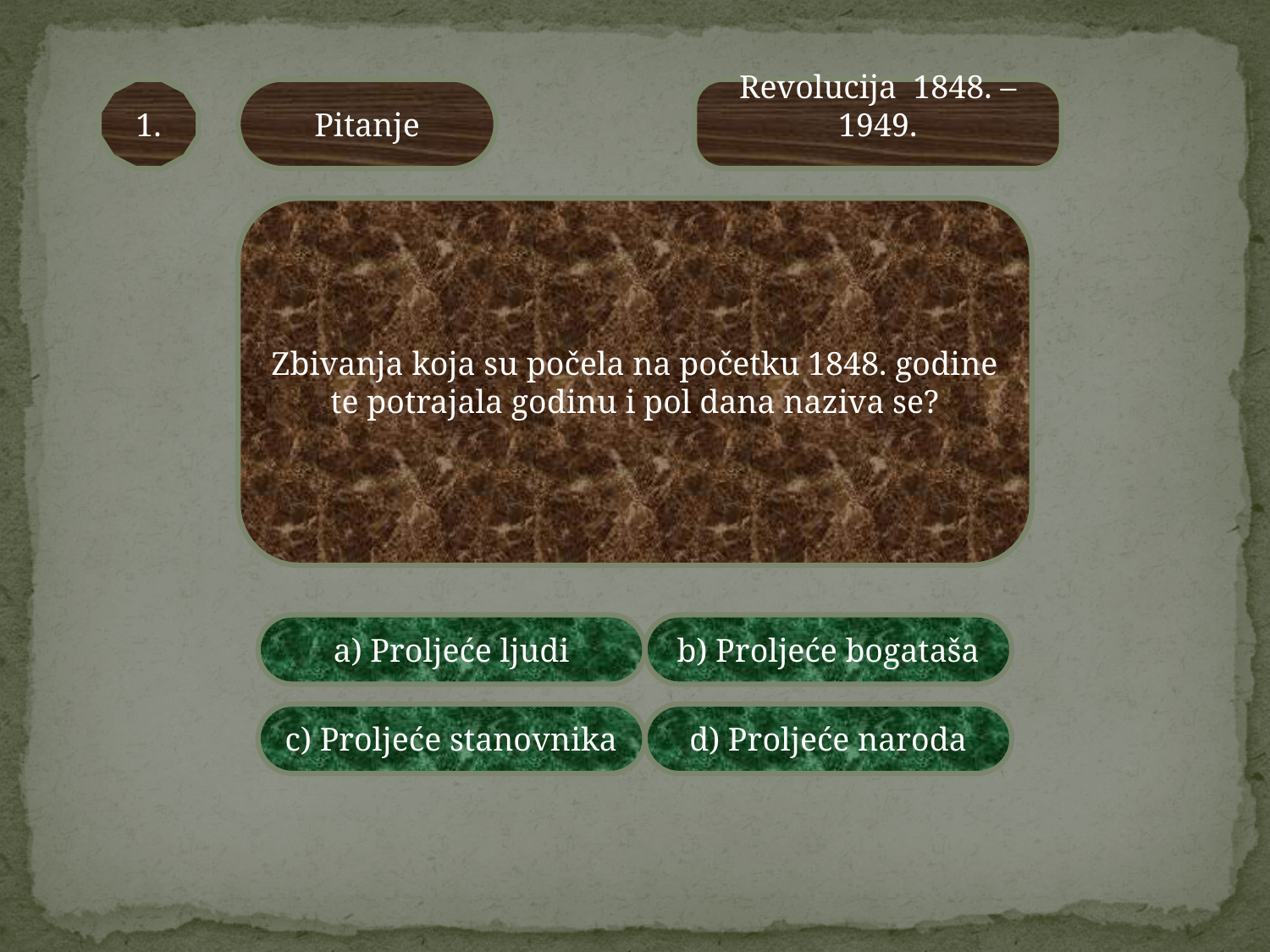

1.
Pitanje
Revolucija  1848. – 1949.

Zbivanja koja su počela na početku 1848. godine te potrajala godinu i pol dana naziva se?
a) Proljeće ljudi
b) Proljeće bogataša
c) Proljeće stanovnika
d) Proljeće naroda